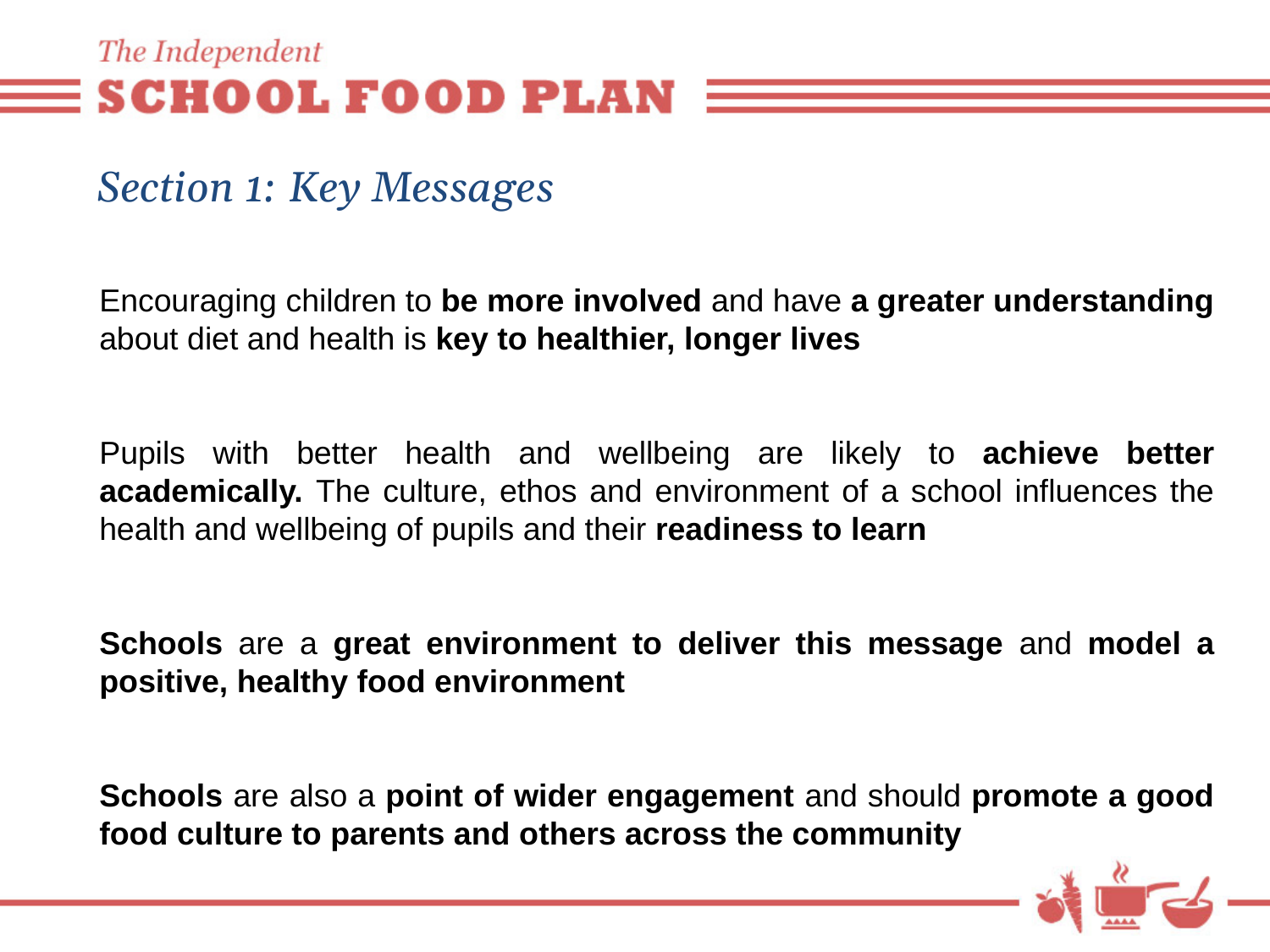

# Section 1: Key Messages
Encouraging children to be more involved and have a greater understanding about diet and health is key to healthier, longer lives

Pupils with better health and wellbeing are likely to achieve better academically. The culture, ethos and environment of a school influences the health and wellbeing of pupils and their readiness to learn

Schools are a great environment to deliver this message and model a positive, healthy food environment

Schools are also a point of wider engagement and should promote a good food culture to parents and others across the community